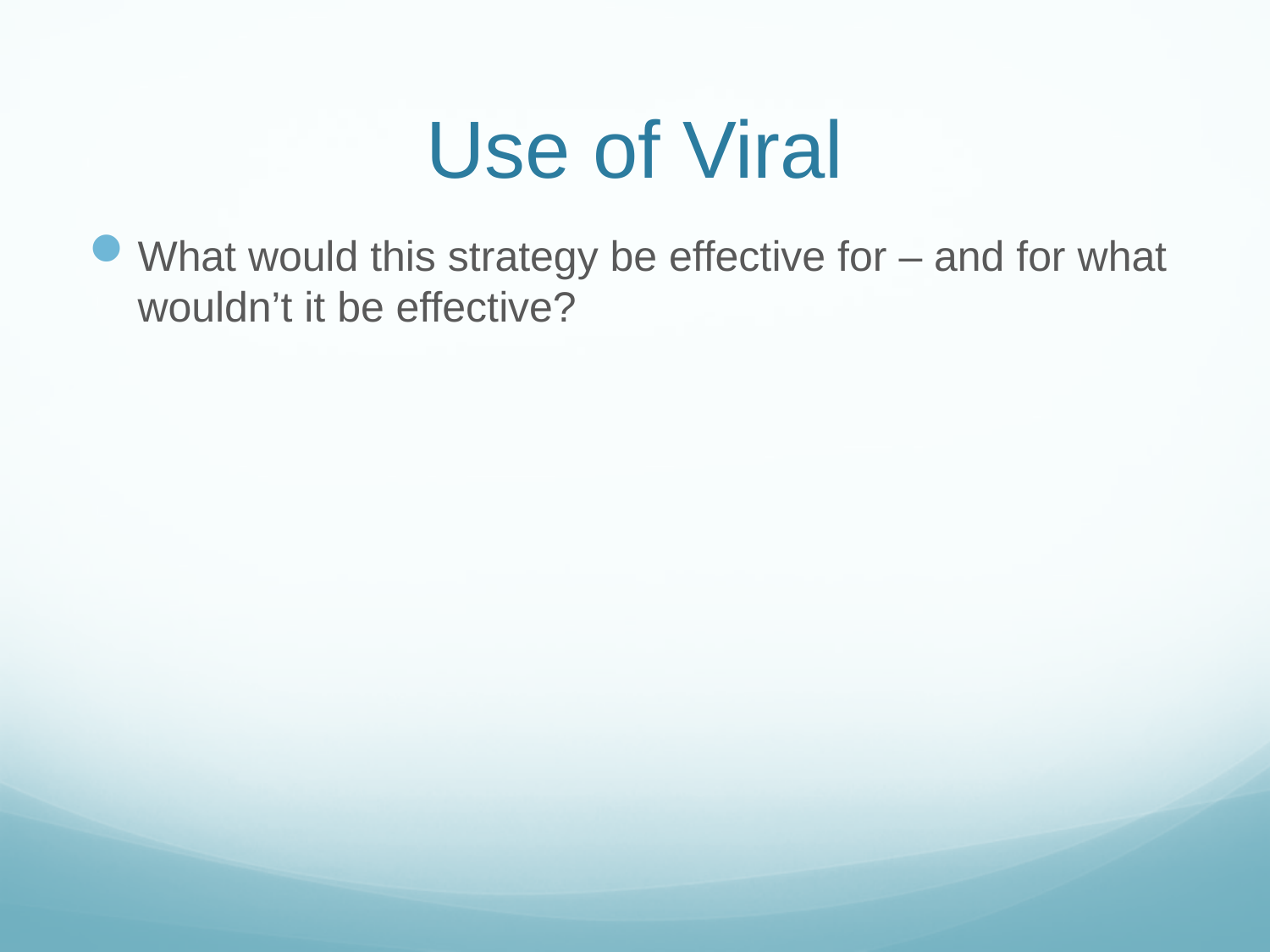

# Use of Viral
What would this strategy be effective for – and for what wouldn’t it be effective?